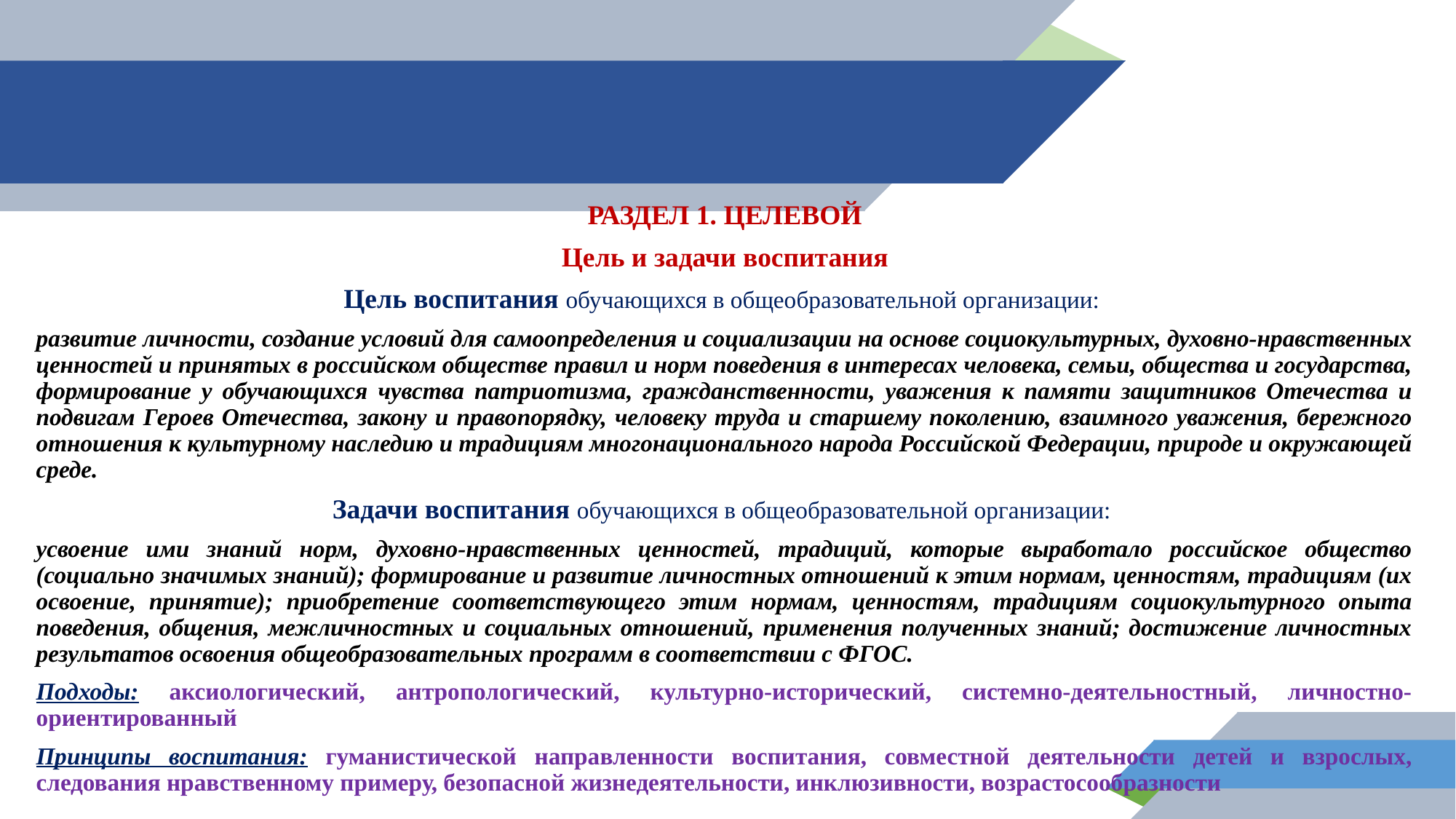

РАЗДЕЛ 1. ЦЕЛЕВОЙ
Цель и задачи воспитания
Цель воспитания обучающихся в общеобразовательной организации:
развитие личности, создание условий для самоопределения и социализации на основе социокультурных, духовно-нравственных ценностей и принятых в российском обществе правил и норм поведения в интересах человека, семьи, общества и государства, формирование у обучающихся чувства патриотизма, гражданственности, уважения к памяти защитников Отечества и подвигам Героев Отечества, закону и правопорядку, человеку труда и старшему поколению, взаимного уважения, бережного отношения к культурному наследию и традициям многонационального народа Российской Федерации, природе и окружающей среде.
Задачи воспитания обучающихся в общеобразовательной организации:
усвоение ими знаний норм, духовно-нравственных ценностей, традиций, которые выработало российское общество (социально значимых знаний); формирование и развитие личностных отношений к этим нормам, ценностям, традициям (их освоение, принятие); приобретение соответствующего этим нормам, ценностям, традициям социокультурного опыта поведения, общения, межличностных и социальных отношений, применения полученных знаний; достижение личностных результатов освоения общеобразовательных программ в соответствии с ФГОС.
Подходы: аксиологический, антропологический, культурно-исторический, системно-деятельностный, личностно-ориентированный
Принципы воспитания: гуманистической направленности воспитания, совместной деятельности детей и взрослых, следования нравственному примеру, безопасной жизнедеятельности, инклюзивности, возрастосообразности